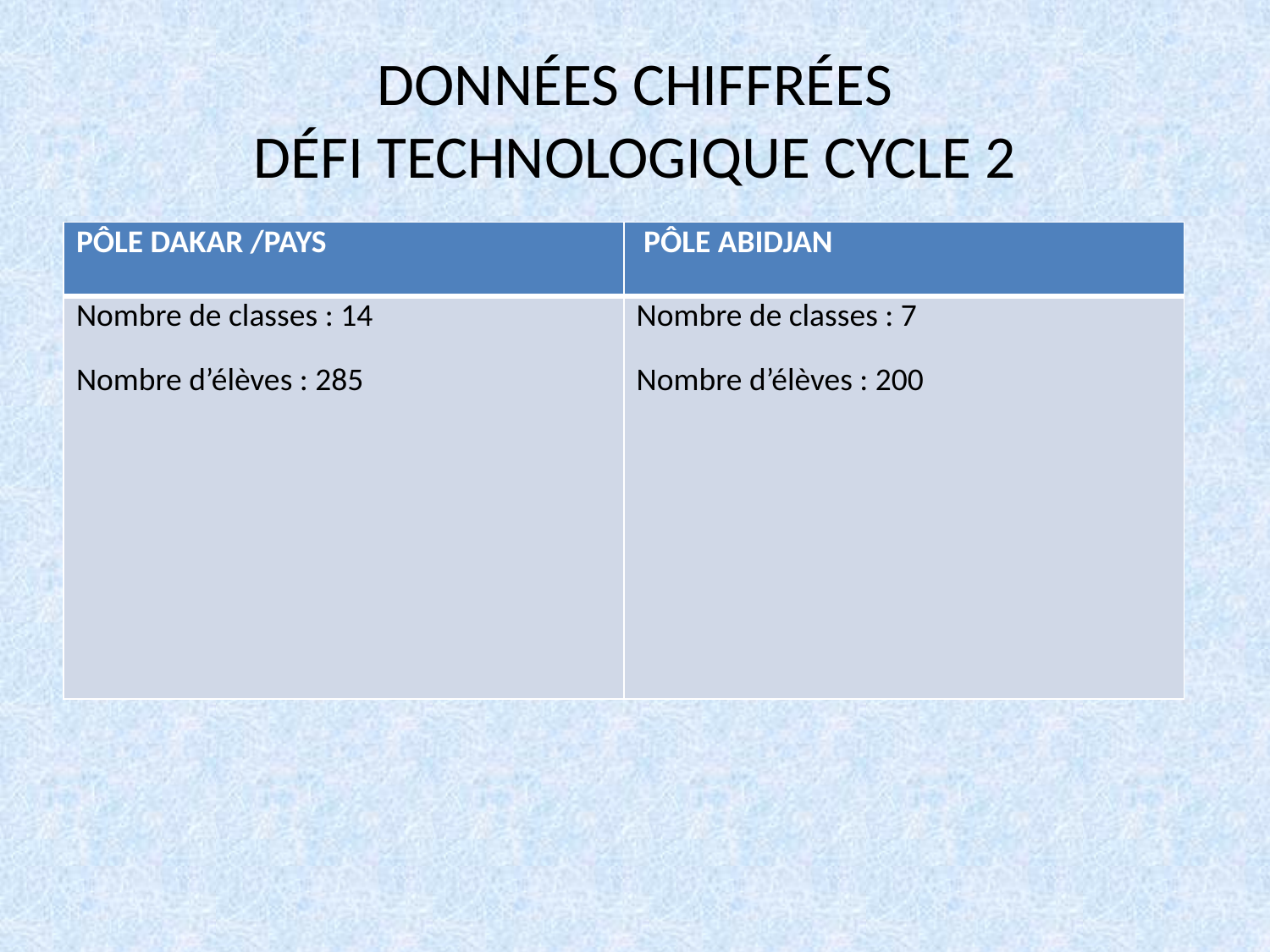

# DONNÉES CHIFFRÉES DÉFI TECHNOLOGIQUE CYCLE 2
| PÔLE DAKAR /PAYS | PÔLE ABIDJAN |
| --- | --- |
| Nombre de classes : 14 Nombre d’élèves : 285 | Nombre de classes : 7 Nombre d’élèves : 200 |